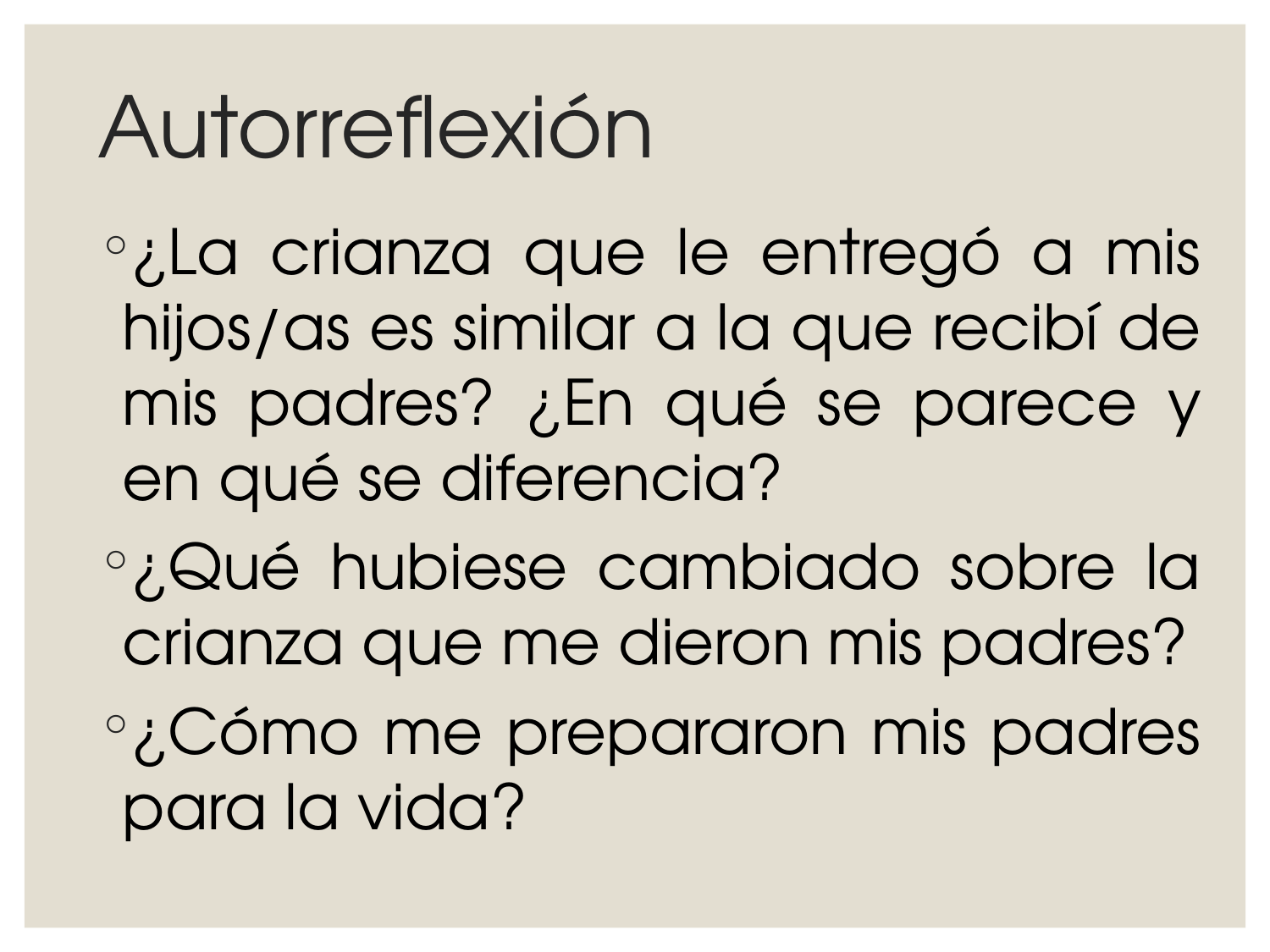

# Autorreflexión
¿La crianza que le entregó a mis hijos/as es similar a la que recibí de mis padres? ¿En qué se parece y en qué se diferencia?
¿Qué hubiese cambiado sobre la crianza que me dieron mis padres?
¿Cómo me prepararon mis padres para la vida?